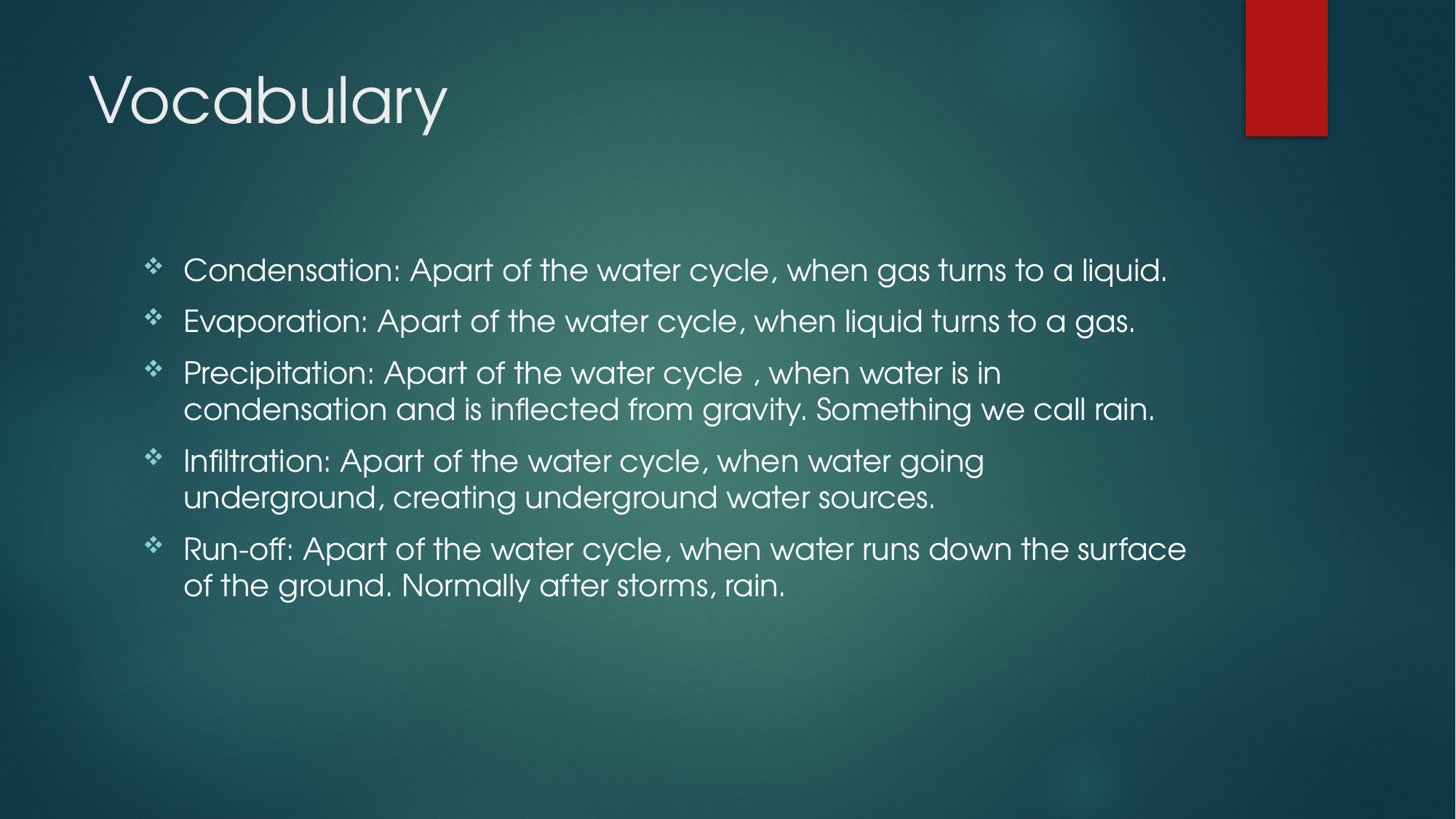

# Vocabulary
Condensation: Apart of the water cycle, when gas turns to a liquid.
Evaporation: Apart of the water cycle, when liquid turns to a gas.
Precipitation: Apart of the water cycle , when water is in condensation and is inflected from gravity. Something we call rain.
Infiltration: Apart of the water cycle, when water going underground, creating underground water sources.
Run-off: Apart of the water cycle, when water runs down the surface of the ground. Normally after storms, rain.